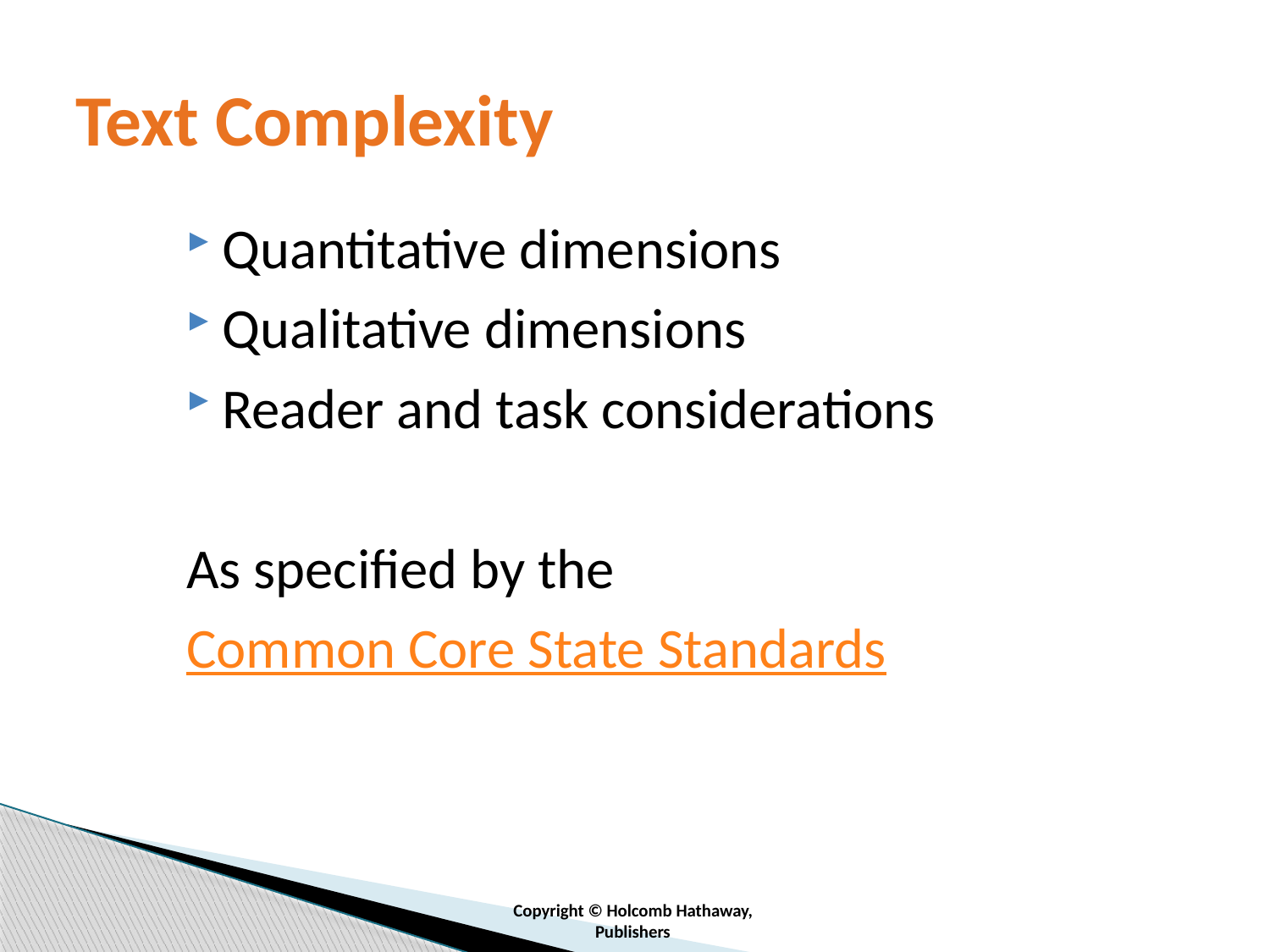

# Text Complexity
Quantitative dimensions
Qualitative dimensions
Reader and task considerations

As specified by the
Common Core State Standards
Copyright © Holcomb Hathaway,
Publishers